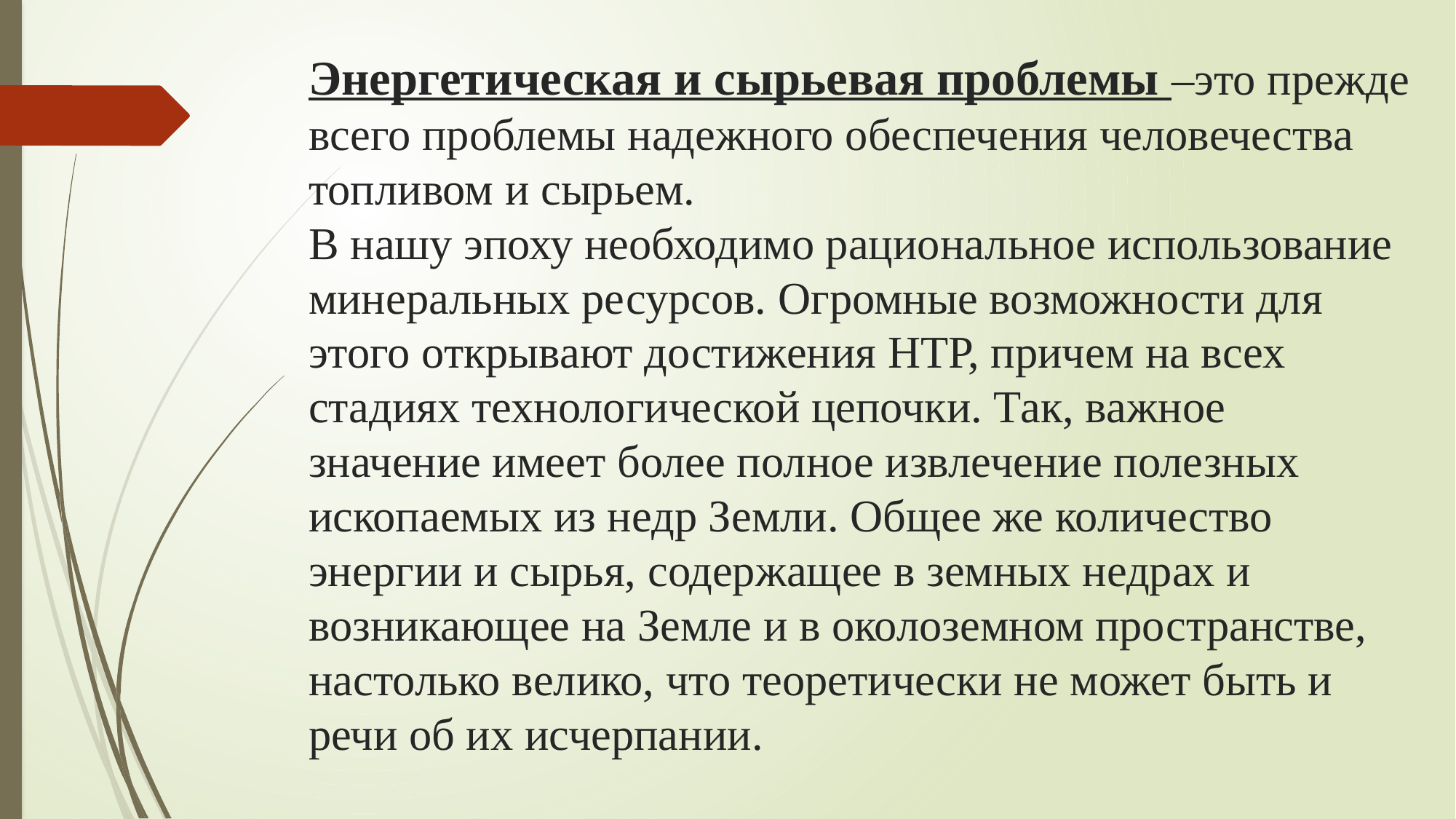

# Энергетическая и сырьевая проблемы –это прежде всего проблемы надежного обеспечения человечества топливом и сырьем. В нашу эпоху необходимо рациональное использование минеральных ресурсов. Огромные возможности для этого открывают достижения НТР, причем на всех стадиях технологической цепочки. Так, важное значение имеет более полное извлечение полезных ископаемых из недр Земли. Общее же количество энергии и сырья, содержащее в земных недрах и возникающее на Земле и в околоземном пространстве, настолько велико, что теоретически не может быть и речи об их исчерпании.